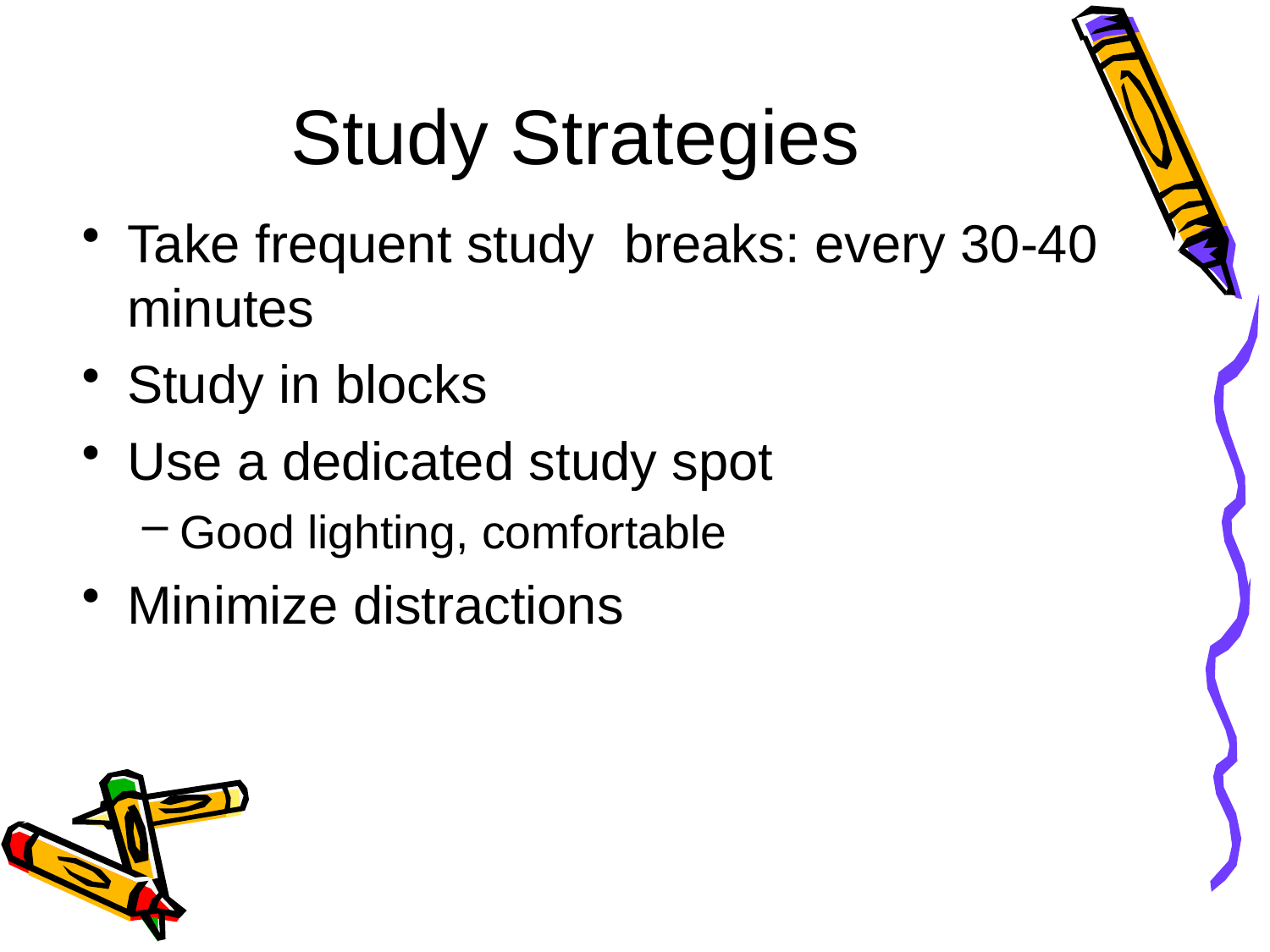

# Study Strategies
Take frequent study  breaks: every 30-40 minutes
Study in blocks
Use a dedicated study spot
Good lighting, comfortable
Minimize distractions